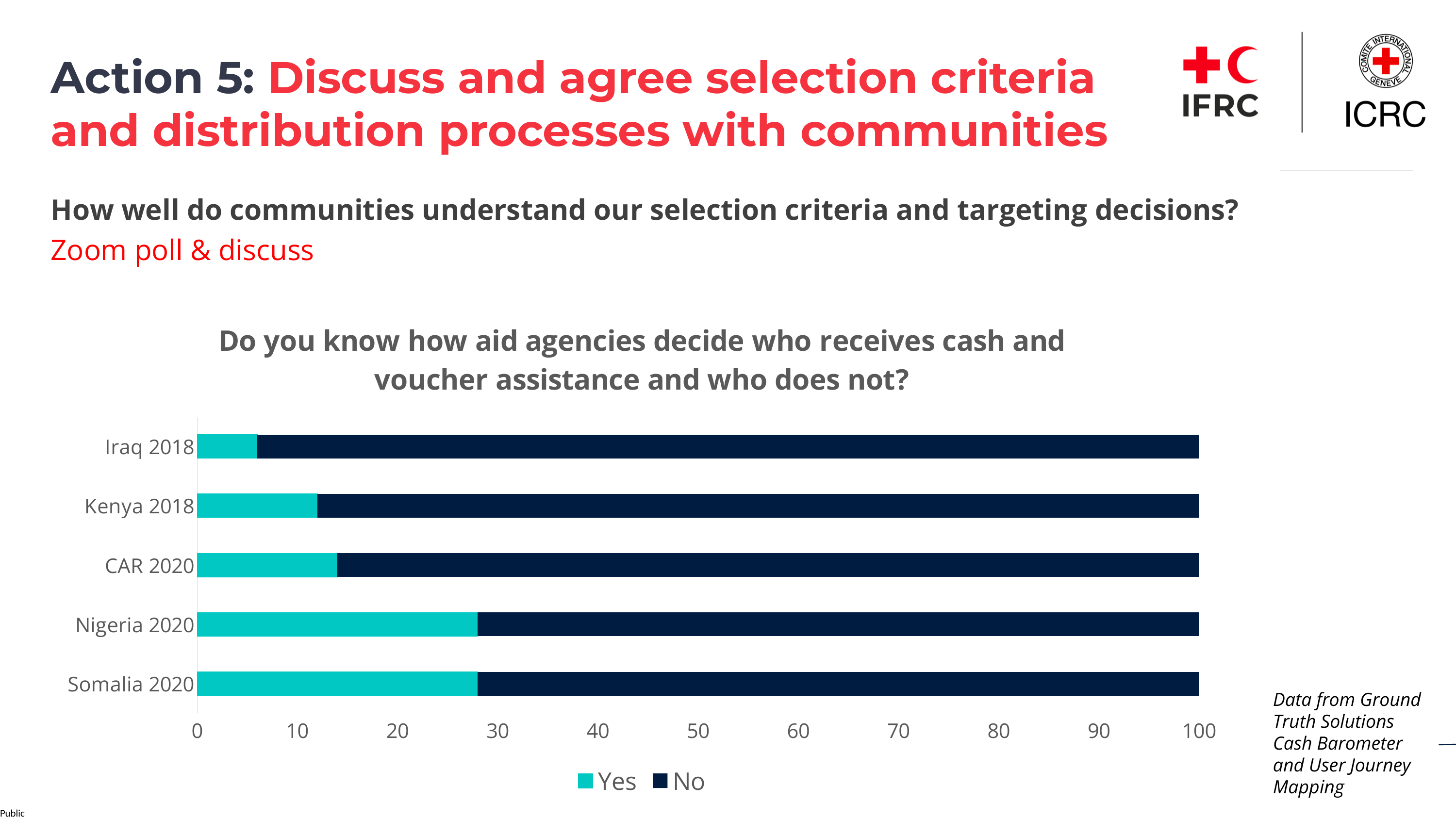

Action 5: Discuss and agree selection criteria and distribution processes with communities
How well do communities understand our selection criteria and targeting decisions?
Zoom poll & discuss

### Chart: Do you know how aid agencies decide who receives cash and voucher assistance and who does not?

| Category | Yes | No |
|---|---|---|
| Somalia 2020 | 28.0 | 72.0 |
| Nigeria 2020 | 28.0 | 72.0 |
| CAR 2020 | 14.0 | 86.0 |
| Kenya 2018 | 12.0 | 88.0 |
| Iraq 2018 | 6.0 | 94.0 |
Data from Ground Truth Solutions Cash Barometer and User Journey Mapping